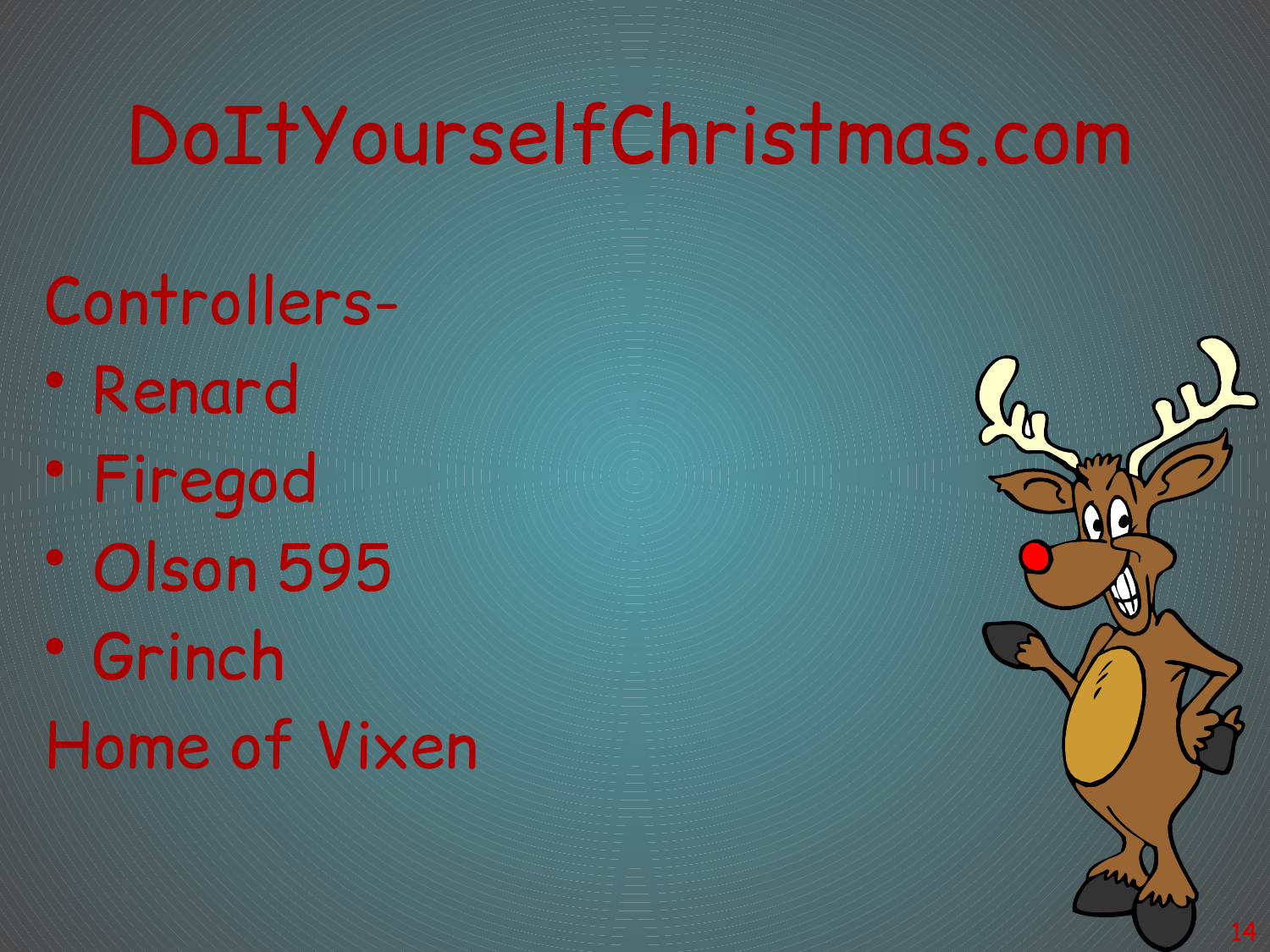

# DoItYourselfChristmas.com
Controllers-
Renard
Firegod
Olson 595
Grinch
Home of Vixen

14